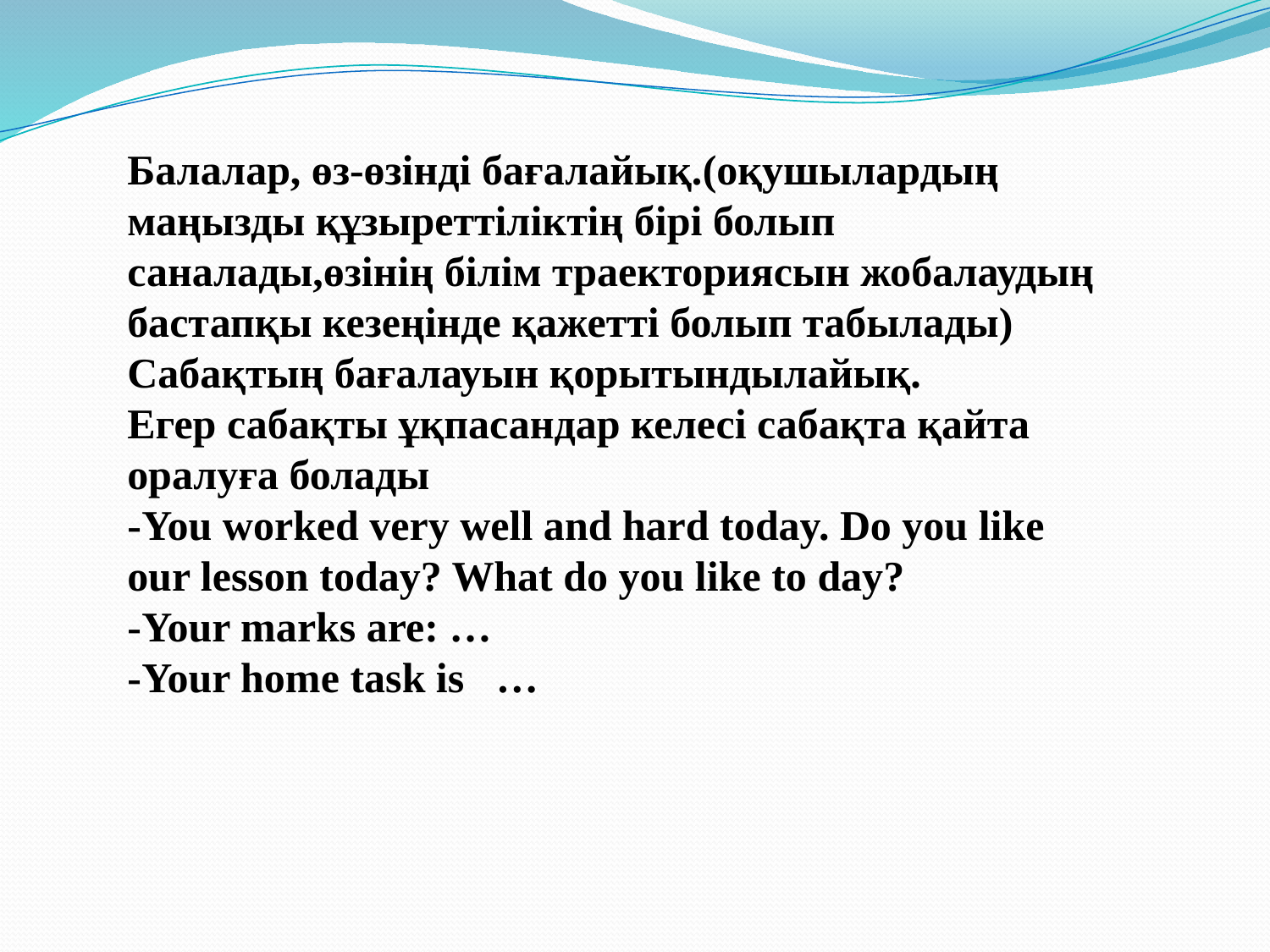

Балалар, өз-өзінді бағалайық.(оқушылардың маңызды құзыреттіліктің бірі болып саналады,өзінің білім траекториясын жобалаудың бастапқы кезеңінде қажетті болып табылады)
Сабақтың бағалауын қорытындылайық.
Егер сабақты ұқпасандар келесі сабақта қайта оралуға болады
-You worked very well and hard today. Do you like our lesson today? What do you like to day?
-Your marks are: …
-Your home task is   …